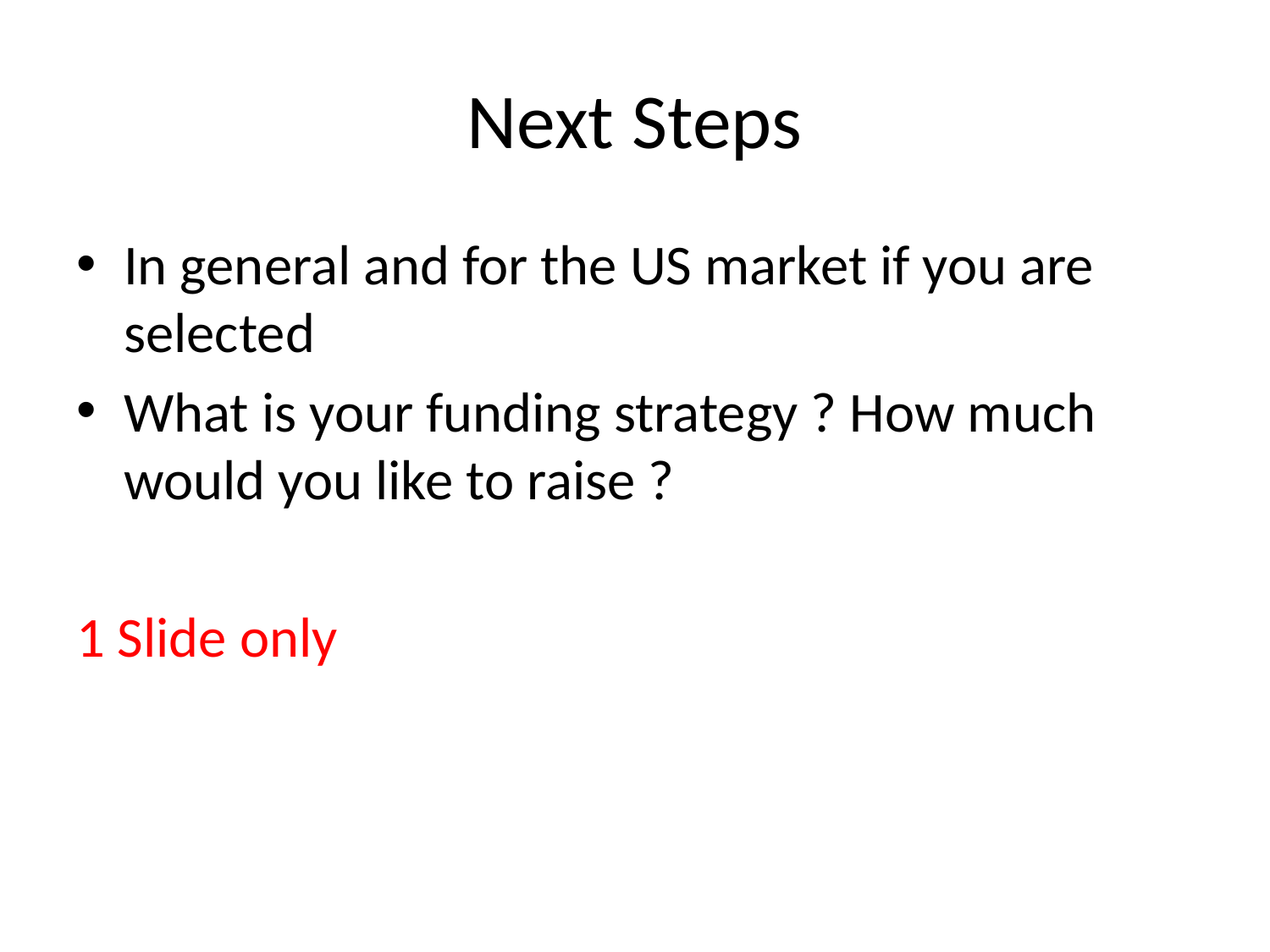

# Next Steps
In general and for the US market if you are selected
What is your funding strategy ? How much would you like to raise ?

1 Slide only